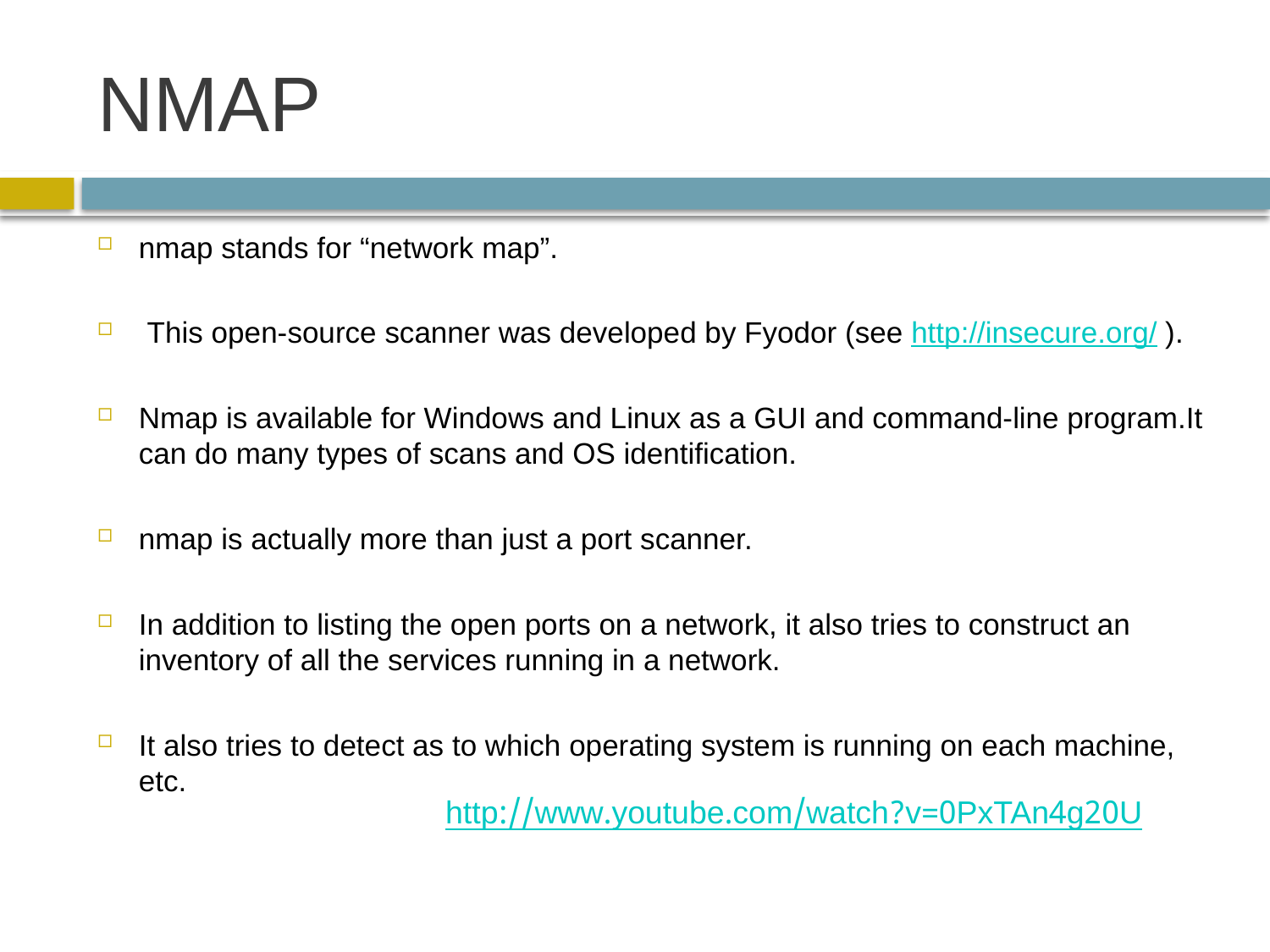

# NMAP
nmap stands for “network map”.

 This open-source scanner was developed by Fyodor (see http://insecure.org/ ).

Nmap is available for Windows and Linux as a GUI and command-line program.It can do many types of scans and OS identification.

nmap is actually more than just a port scanner.

In addition to listing the open ports on a network, it also tries to construct an inventory of all the services running in a network.

It also tries to detect as to which operating system is running on each machine, etc.

http://www.youtube.com/watch?v=0PxTAn4g20U